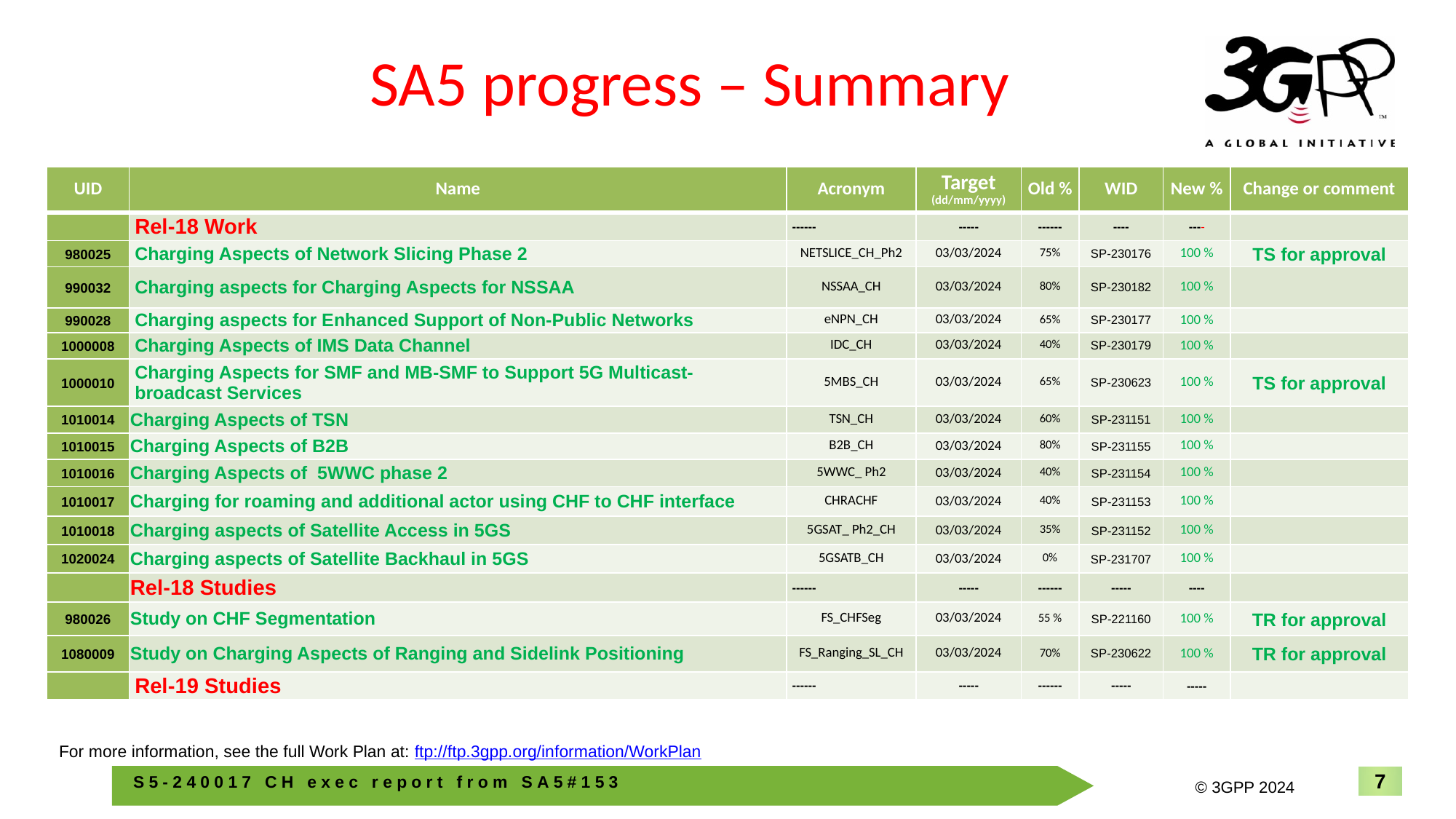

# SA5 progress – Summary
| UID | Name | Acronym | Target (dd/mm/yyyy) | Old % | WID | New % | Change or comment |
| --- | --- | --- | --- | --- | --- | --- | --- |
|  | Rel-18 Work | ------ | ----- | ------ | ---- | ---- |  |
| 980025 | Charging Aspects of Network Slicing Phase 2 | NETSLICE\_CH\_Ph2 | 03/03/2024 | 75% | SP-230176 | 100 % | TS for approval |
| 990032 | Charging aspects for Charging Aspects for NSSAA | NSSAA\_CH | 03/03/2024 | 80% | SP-230182 | 100 % |  |
| 990028 | Charging aspects for Enhanced Support of Non-Public Networks | eNPN\_CH | 03/03/2024 | 65% | SP-230177 | 100 % |  |
| 1000008 | Charging Aspects of IMS Data Channel | IDC\_CH | 03/03/2024 | 40% | SP-230179 | 100 % |  |
| 1000010 | Charging Aspects for SMF and MB-SMF to Support 5G Multicast-broadcast Services | 5MBS\_CH | 03/03/2024 | 65% | SP-230623 | 100 % | TS for approval |
| 1010014 | Charging Aspects of TSN | TSN\_CH | 03/03/2024 | 60% | SP-231151 | 100 % |  |
| 1010015 | Charging Aspects of B2B | B2B\_CH | 03/03/2024 | 80% | SP-231155 | 100 % |  |
| 1010016 | Charging Aspects of 5WWC phase 2 | 5WWC\_ Ph2 | 03/03/2024 | 40% | SP-231154 | 100 % |  |
| 1010017 | Charging for roaming and additional actor using CHF to CHF interface | CHRACHF | 03/03/2024 | 40% | SP-231153 | 100 % |  |
| 1010018 | Charging aspects of Satellite Access in 5GS | 5GSAT\_ Ph2\_CH | 03/03/2024 | 35% | SP-231152 | 100 % |  |
| 1020024 | Charging aspects of Satellite Backhaul in 5GS | 5GSATB\_CH | 03/03/2024 | 0% | SP-231707 | 100 % |  |
|  | Rel-18 Studies | ------ | ----- | ------ | ----- | ---- |  |
| 980026 | Study on CHF Segmentation | FS\_CHFSeg | 03/03/2024 | 55 % | SP-221160 | 100 % | TR for approval |
| 1080009 | Study on Charging Aspects of Ranging and Sidelink Positioning | FS\_Ranging\_SL\_CH | 03/03/2024 | 70% | SP-230622 | 100 % | TR for approval |
|  | Rel-19 Studies | ------ | ----- | ------ | ----- | ----- |  |
For more information, see the full Work Plan at: ftp://ftp.3gpp.org/information/WorkPlan